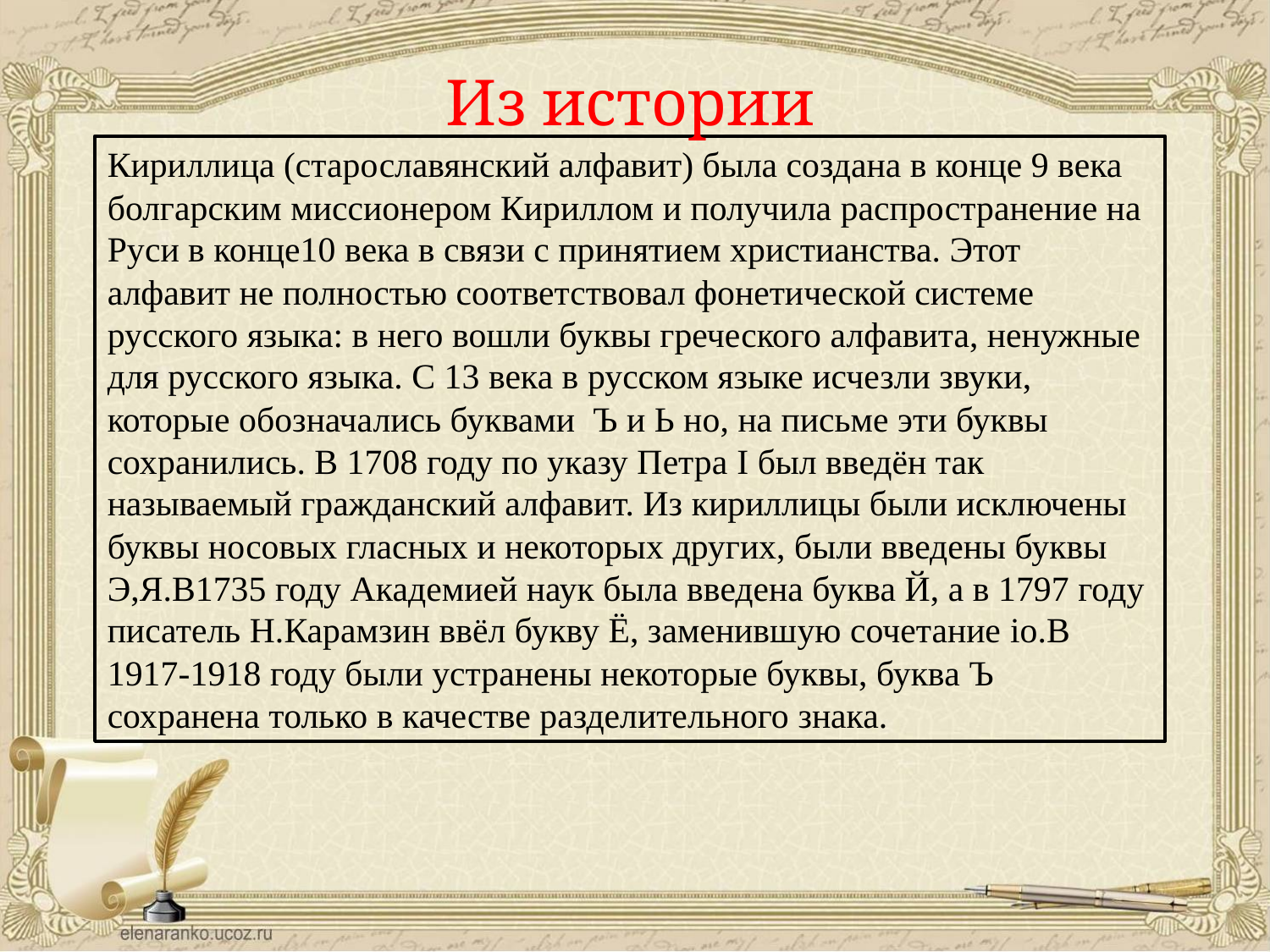

Из истории
Кириллица (старославянский алфавит) была создана в конце 9 века болгарским миссионером Кириллом и получила распространение на Руси в конце10 века в связи с принятием христианства. Этот алфавит не полностью соответствовал фонетической системе русского языка: в него вошли буквы греческого алфавита, ненужные для русского языка. С 13 века в русском языке исчезли звуки, которые обозначались буквами  Ъ и Ь но, на письме эти буквы сохранились. В 1708 году по указу Петра I был введён так называемый гражданский алфавит. Из кириллицы были исключены буквы носовых гласных и некоторых других, были введены буквы Э,Я.В1735 году Академией наук была введена буква Й, а в 1797 году писатель Н.Карамзин ввёл букву Ё, заменившую сочетание io.В 1917-1918 году были устранены некоторые буквы, буква Ъ сохранена только в качестве разделительного знака.